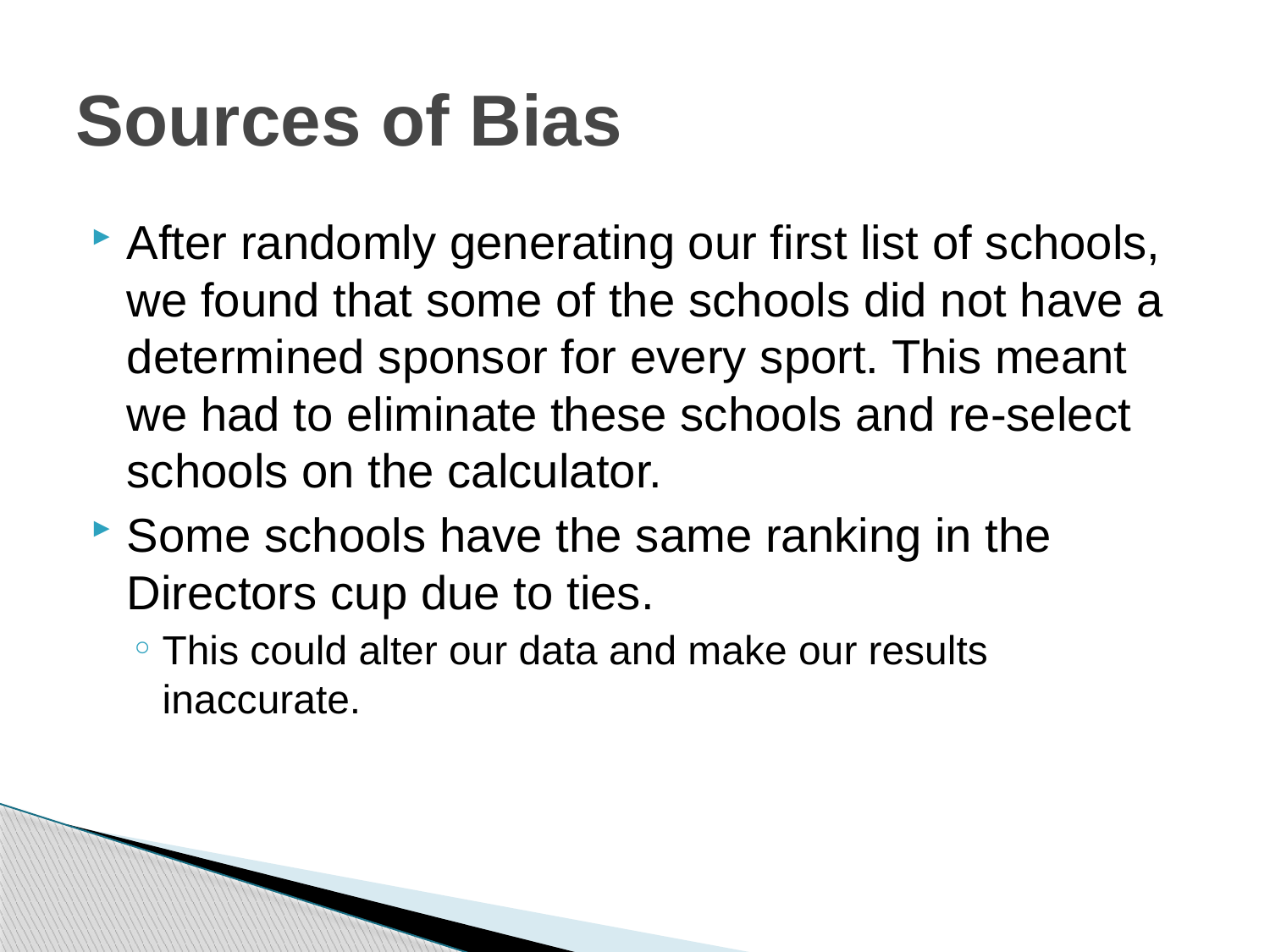

# Sources of Bias
After randomly generating our first list of schools, we found that some of the schools did not have a determined sponsor for every sport. This meant we had to eliminate these schools and re-select schools on the calculator.
Some schools have the same ranking in the Directors cup due to ties.
This could alter our data and make our results inaccurate.